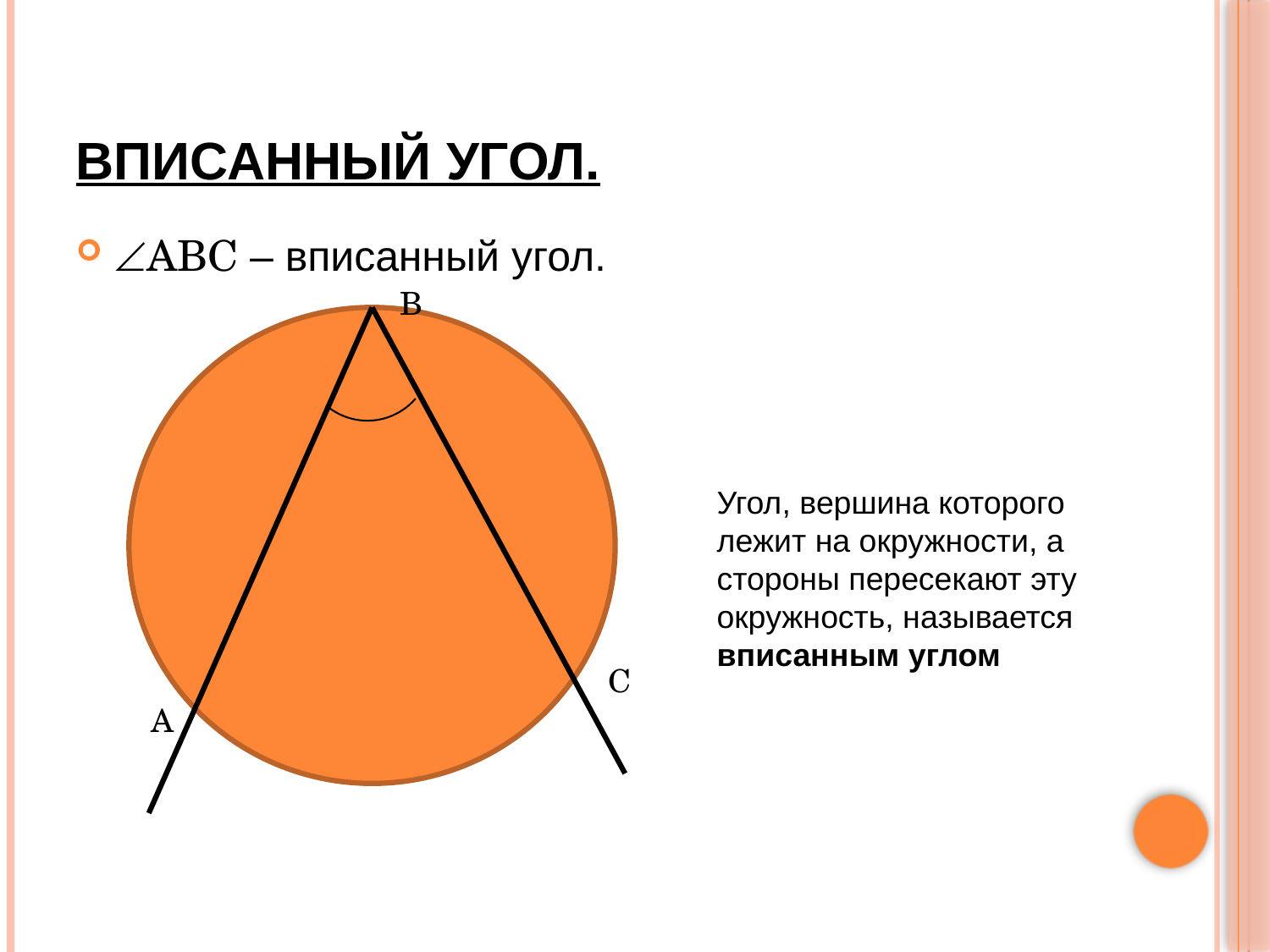

# Вписанный угол.
∠ABC – вписанный угол.
B

Угол, вершина которого лежит на окружности, а стороны пересекают эту окружность, называется вписанным углом
C
A